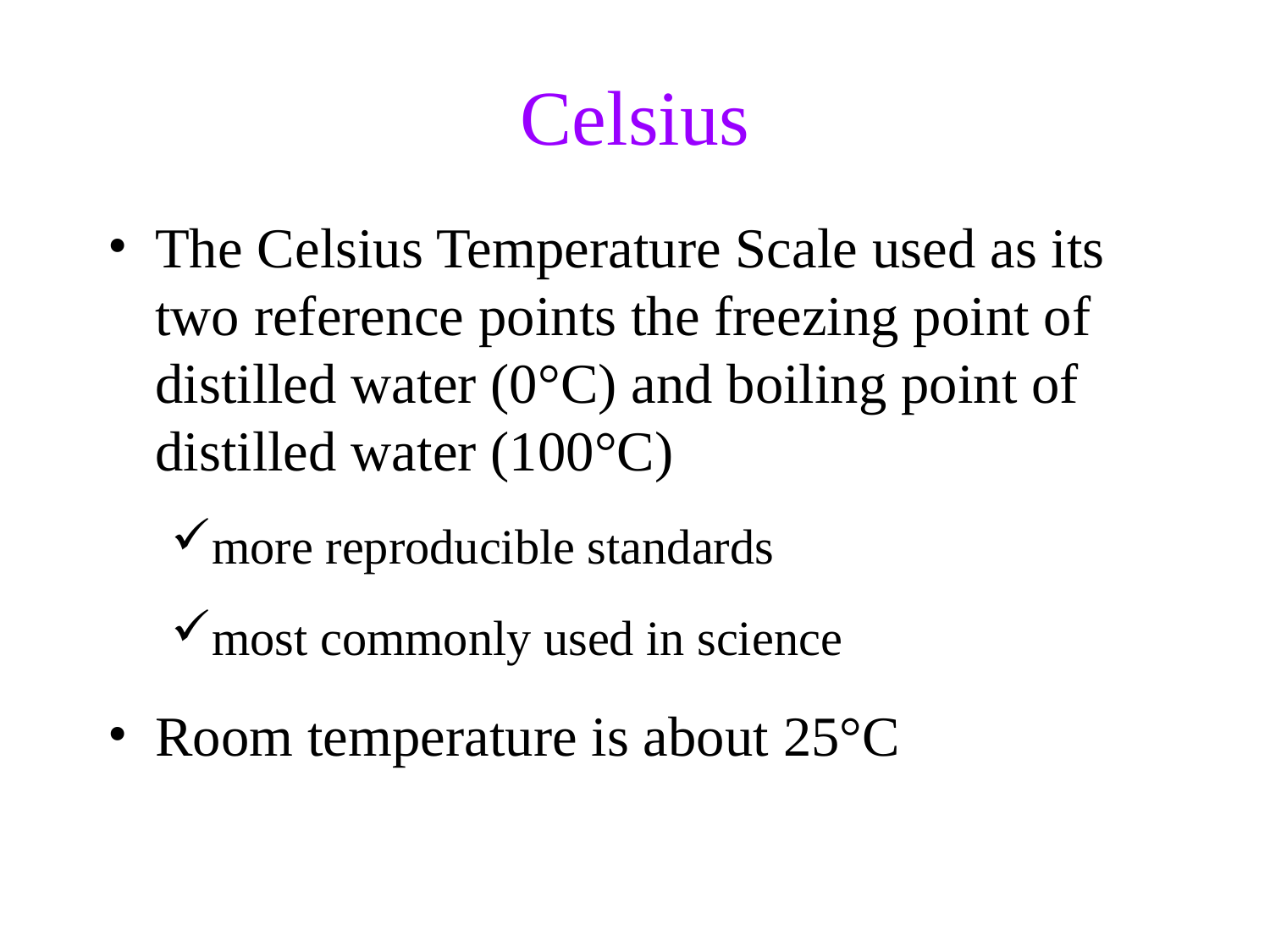

Celsius
The Celsius Temperature Scale used as its two reference points the freezing point of distilled water (0°C) and boiling point of distilled water (100°C)
more reproducible standards
most commonly used in science
Room temperature is about 25°C